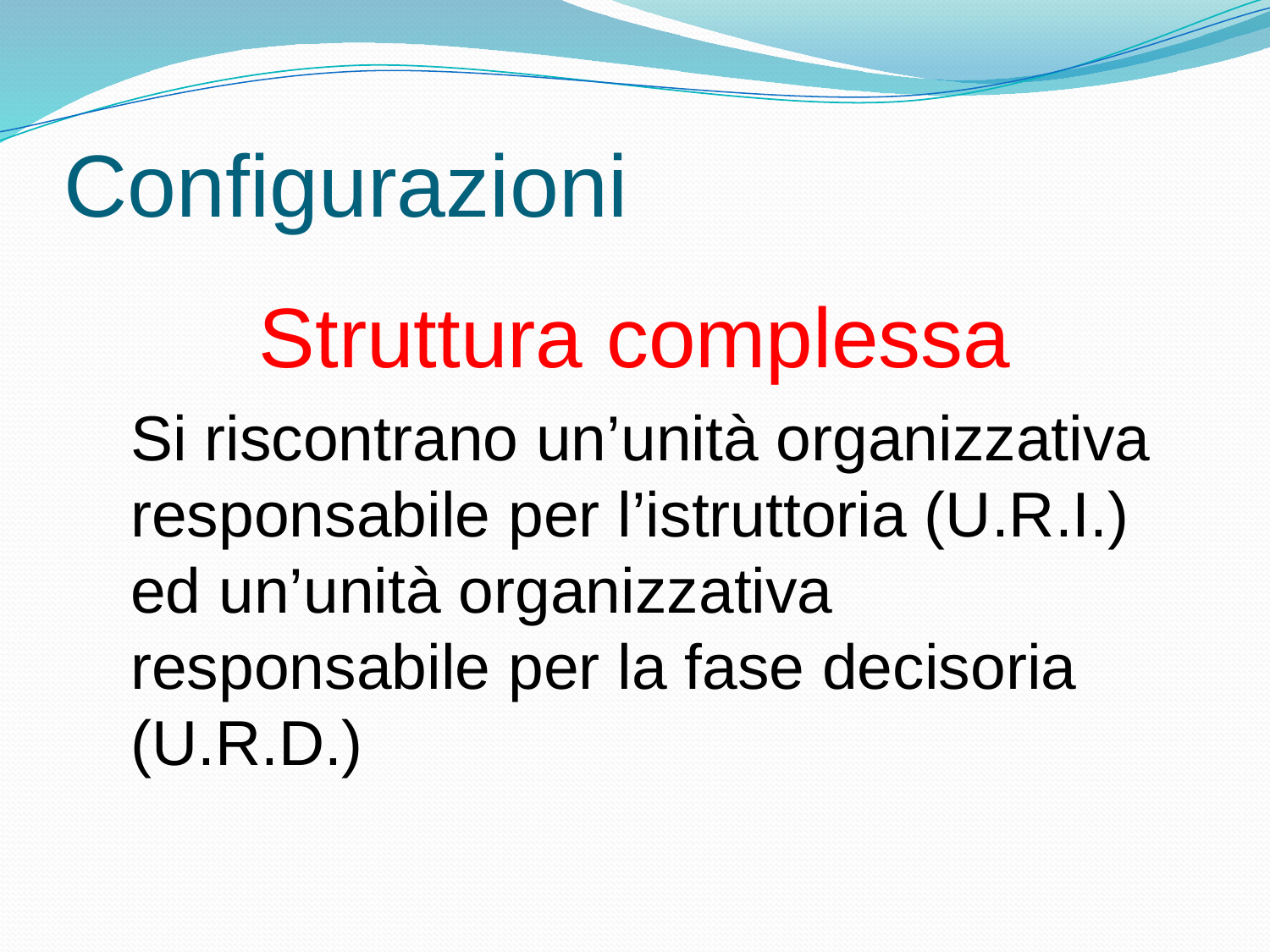

# Configurazioni
Struttura complessa
Si riscontrano un’unità organizzativa responsabile per l’istruttoria (U.R.I.) ed un’unità organizzativa responsabile per la fase decisoria (U.R.D.)